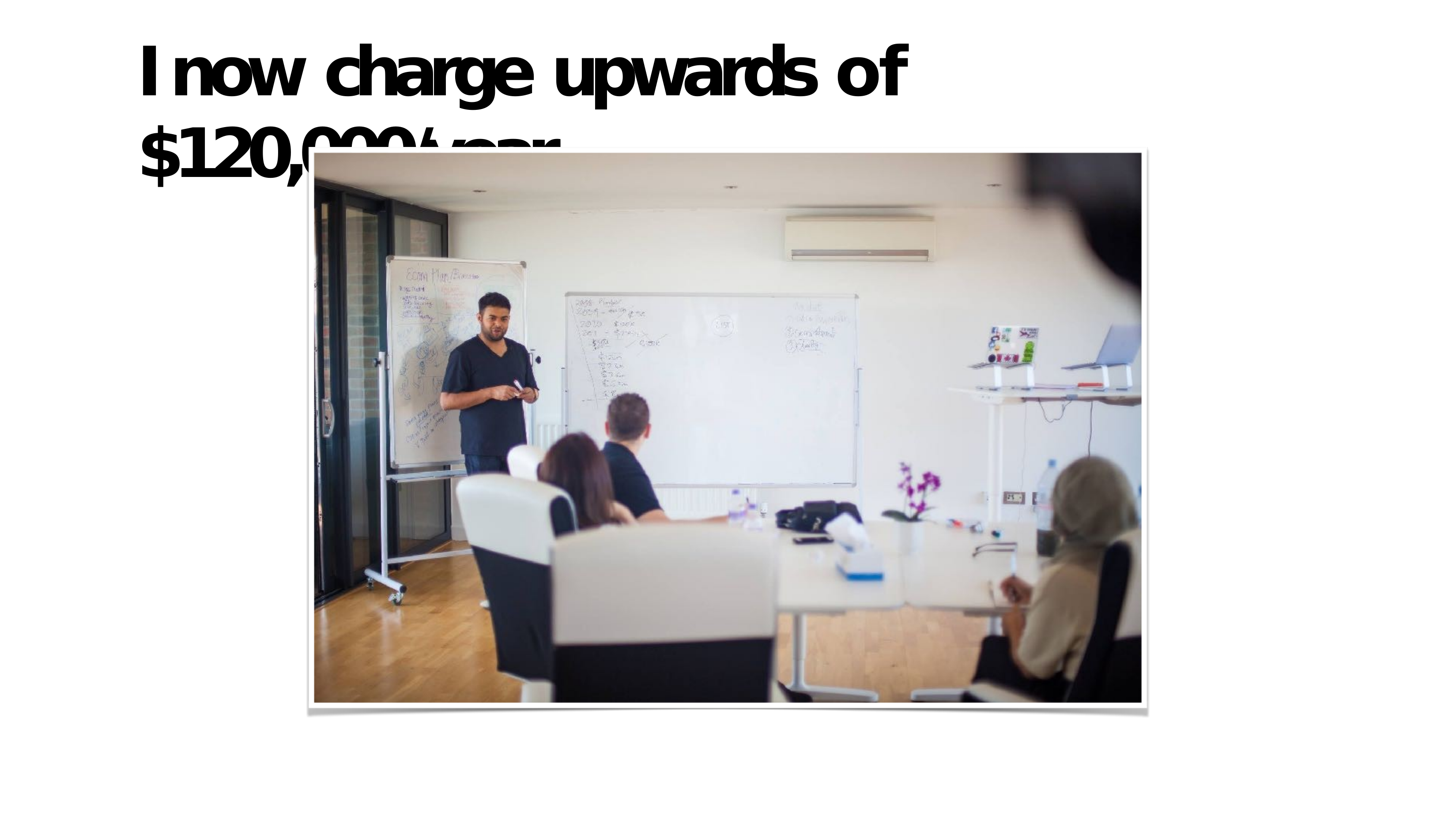

# I now charge upwards of $120,000/year